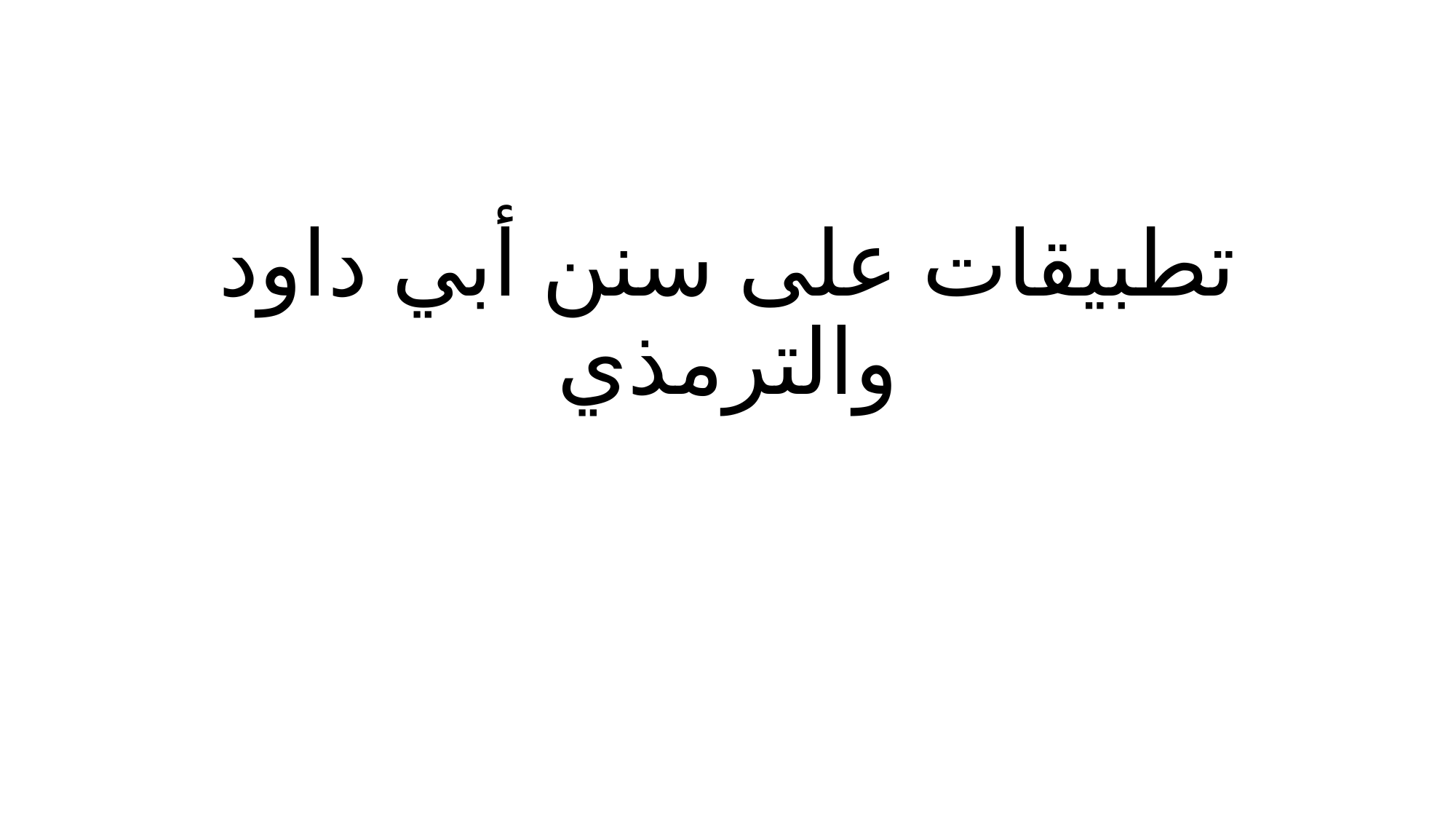

# تطبيقات على سنن أبي داود والترمذي